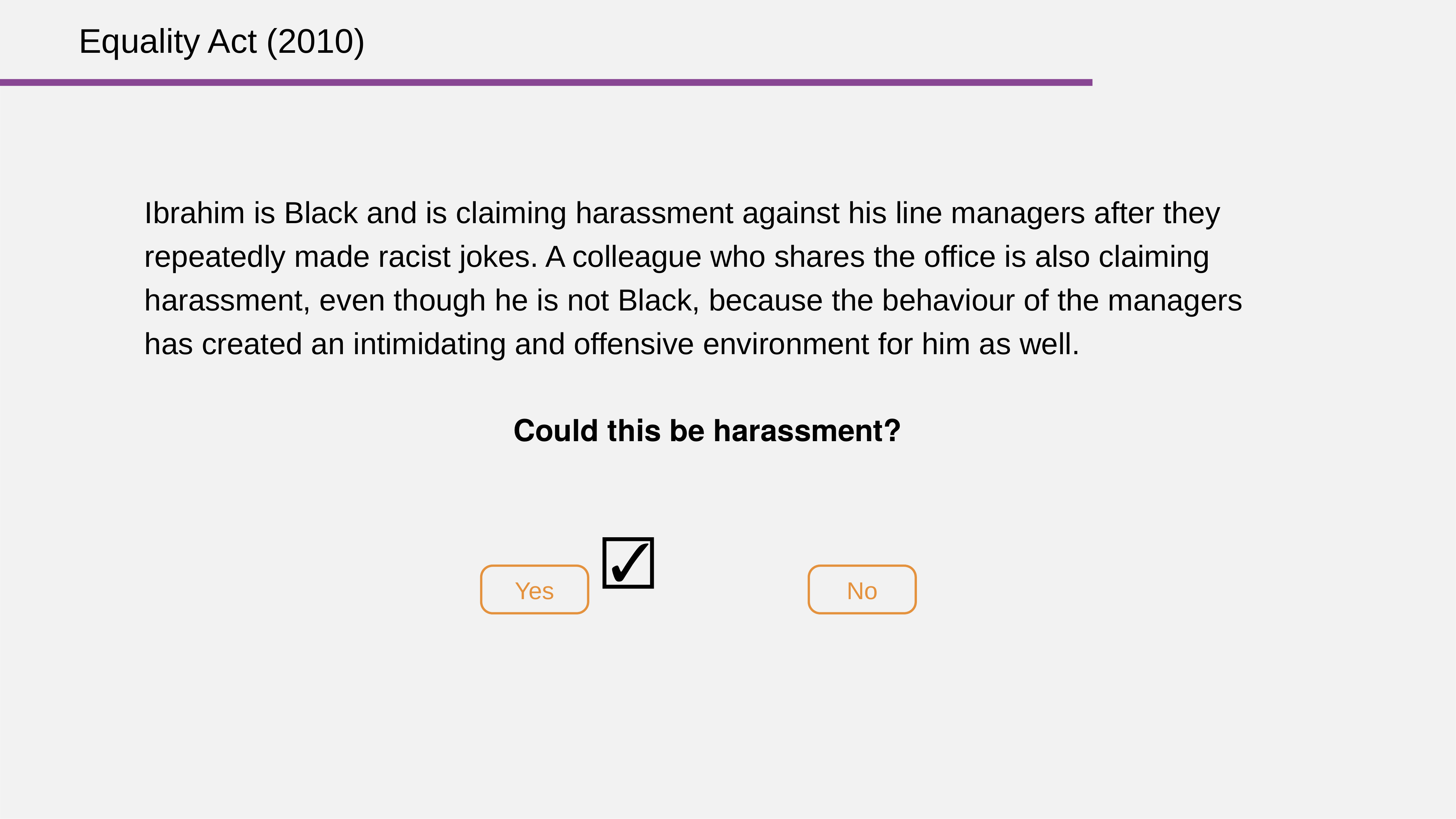

Equality Act (2010)
Ibrahim is Black and is claiming harassment against his line managers after they repeatedly made racist jokes. A colleague who shares the office is also claiming harassment, even though he is not Black, because the behaviour of the managers has created an intimidating and offensive environment for him as well.

Could this be harassment?
☑️
Yes
No